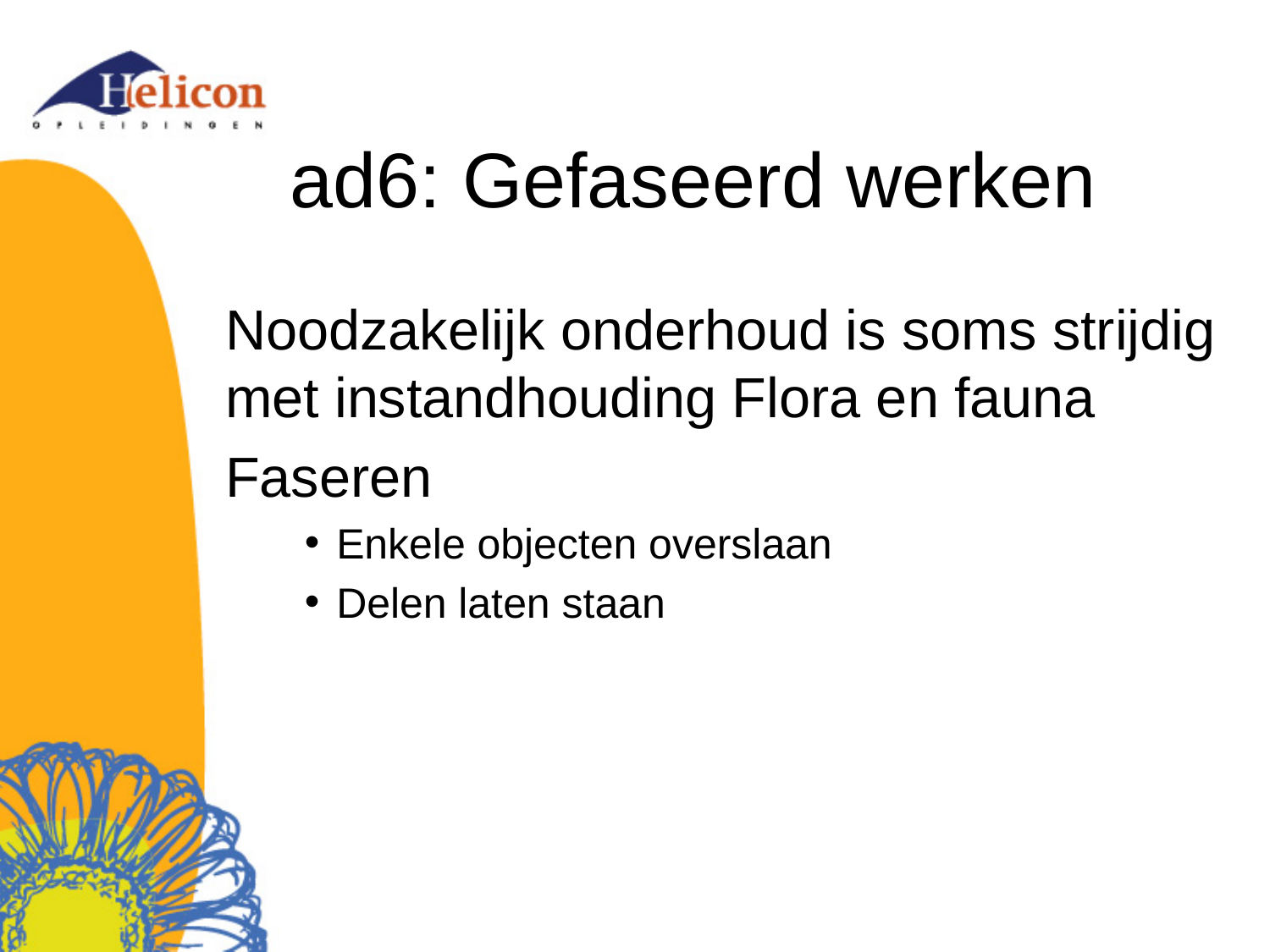

# ad6: Gefaseerd werken
	Noodzakelijk onderhoud is soms strijdig met instandhouding Flora en fauna
	Faseren
Enkele objecten overslaan
Delen laten staan